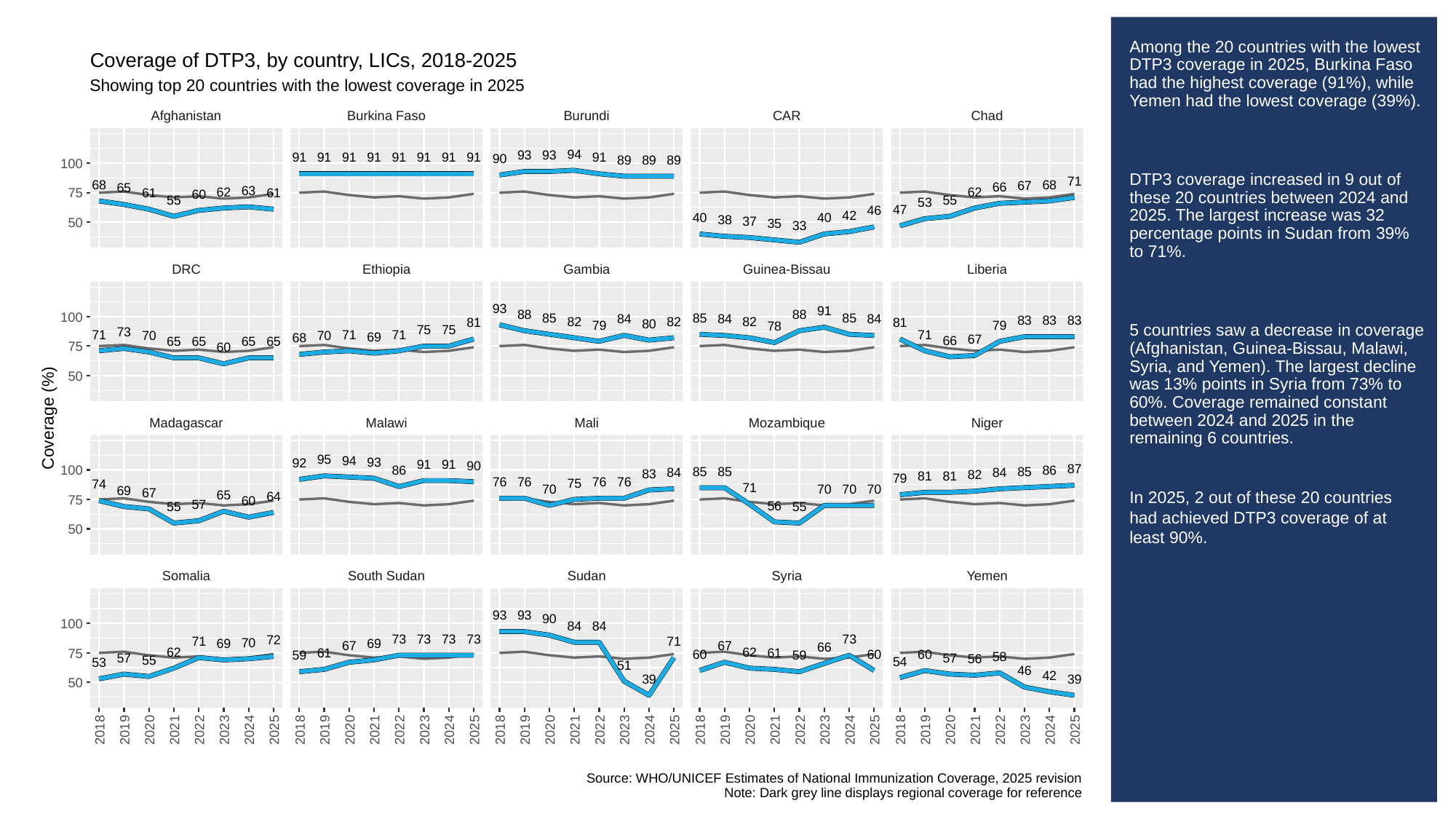

# Among the 20 countries with the lowest DTP3 coverage in 2025, Burkina Faso had the highest coverage (91%), while Yemen had the lowest coverage (39%).

DTP3 coverage increased in 9 out of these 20 countries between 2024 and 2025. The largest increase was 32 percentage points in Sudan from 39% to 71%.

5 countries saw a decrease in coverage (Afghanistan, Guinea-Bissau, Malawi, Syria, and Yemen). The largest decline was 13% points in Syria from 73% to 60%. Coverage remained constant between 2024 and 2025 in the remaining 6 countries.

In 2025, 2 out of these 20 countries had achieved DTP3 coverage of at least 90%.

Coverage of DTP3, by country, LICs, 2018-2025
Showing top 20 countries with the lowest coverage in 2025
Afghanistan
Burkina Faso
Burundi
CAR
Chad

94
93
93
91
91
91
91
91
91
91
91
91
90
89
89
89
100

71

68
68
67
66
65
63
62
62
61
61
75
60

55
55
53

47
46

42
40
40
38
37
50
35
33

DRC
Ethiopia
Gambia
Guinea-Bissau
Liberia

93
91
88
88
100
85
85
85
84
84
84
83
83
83
82
82
82

81
81
80
79
79
78
75
75

73

71
71
71
71
70
70

69
68
67
66
65
65
65
65

75
60

50

Coverage (%)
Madagascar
Malawi
Mali
Mozambique
Niger

95

94
93
92
91
91
90
87
86
86
100
85
85
85
84
84
83
82

81
81
79

76
76
76
76
75
74
71
70
70
70
70

69

67

65
64
75
60

57

56

55
55

50

Somalia
South Sudan
Sudan
Syria
Yemen

93
93
90
100
84
84

73
73
73
73
73
72
71
71
70

69
69
67
67
66
62
62
61
61
75
60
60
60
59
59
58

57
57

56
55

54

53
51
46

42

39
39
50

2018
2019
2020
2021
2022
2023
2024
2025
2018
2019
2020
2021
2022
2023
2024
2025
2018
2019
2020
2021
2022
2023
2024
2025
2018
2019
2020
2021
2022
2023
2024
2025
2018
2019
2020
2021
2022
2023
2024
2025
Source: WHO/UNICEF Estimates of National Immunization Coverage, 2025 revision
Note: Dark grey line displays regional coverage for reference